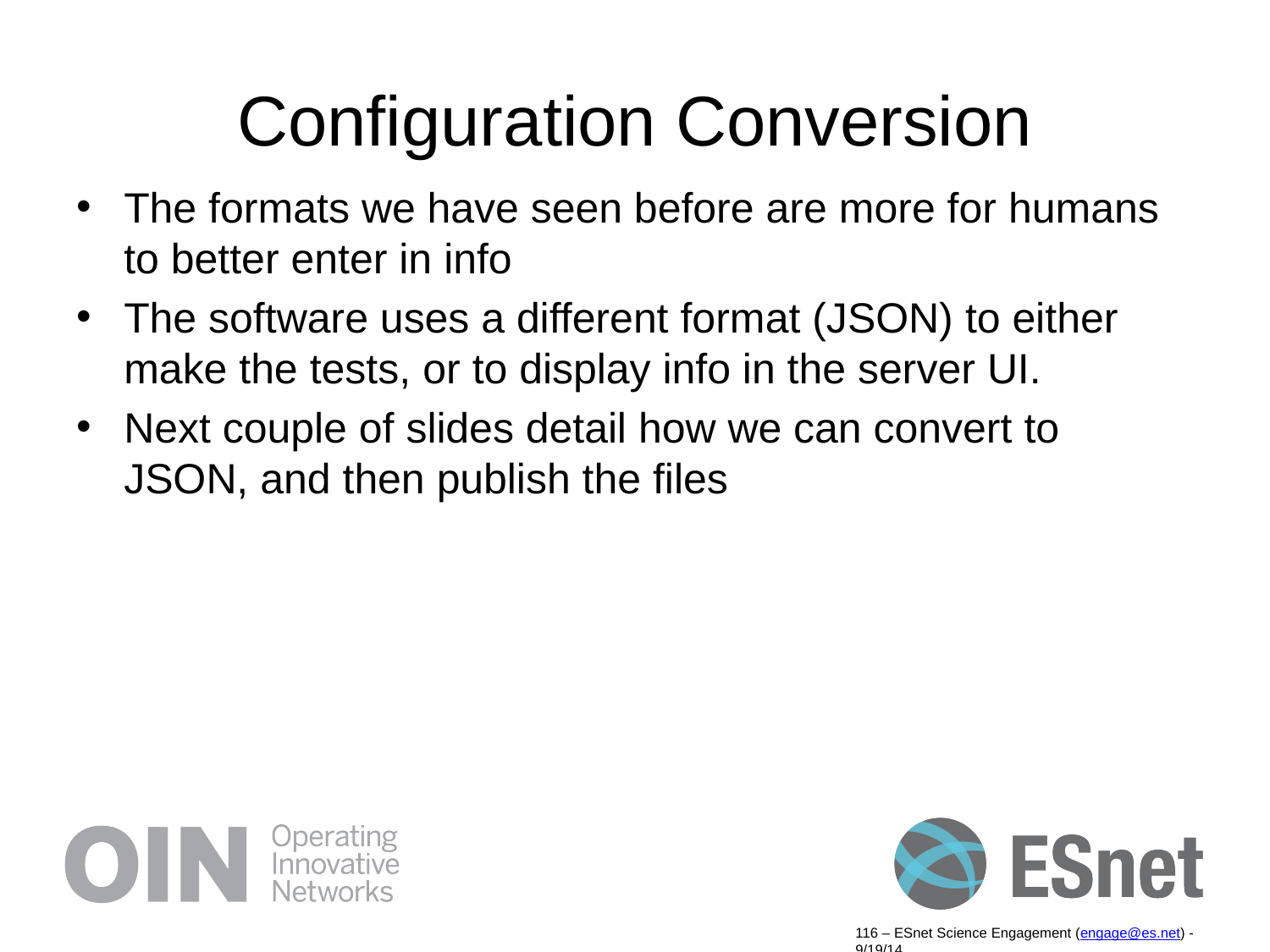

# Configuration Conversion
The formats we have seen before are more for humans to better enter in info
The software uses a different format (JSON) to either make the tests, or to display info in the server UI.
Next couple of slides detail how we can convert to JSON, and then publish the files
116 – ESnet Science Engagement (engage@es.net) - 9/19/14